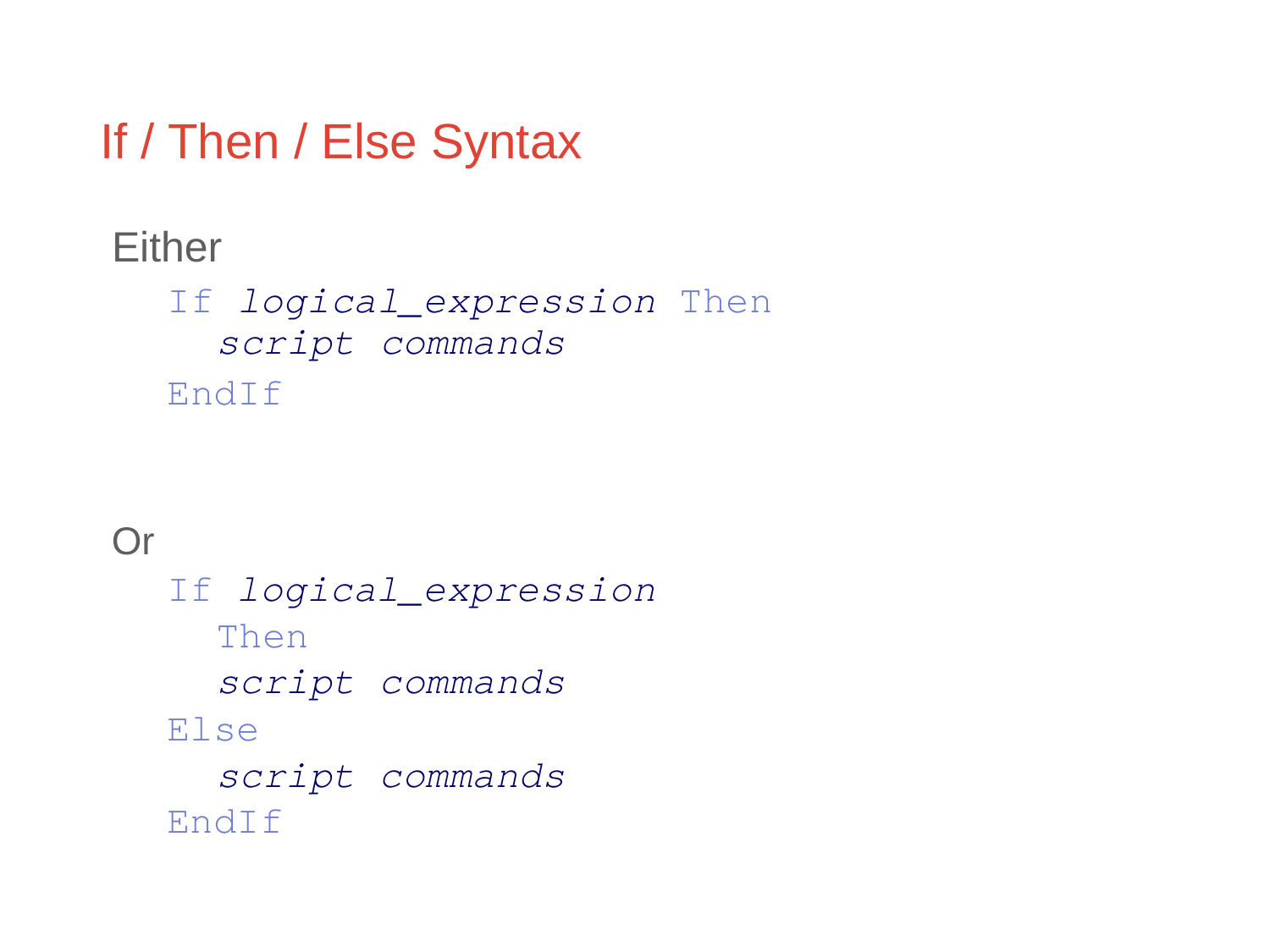

# If / Then / Else Syntax
Either
If logical_expression Then
script commands
EndIf
Or
If logical_expression Then
script commands
Else
script commands
EndIf